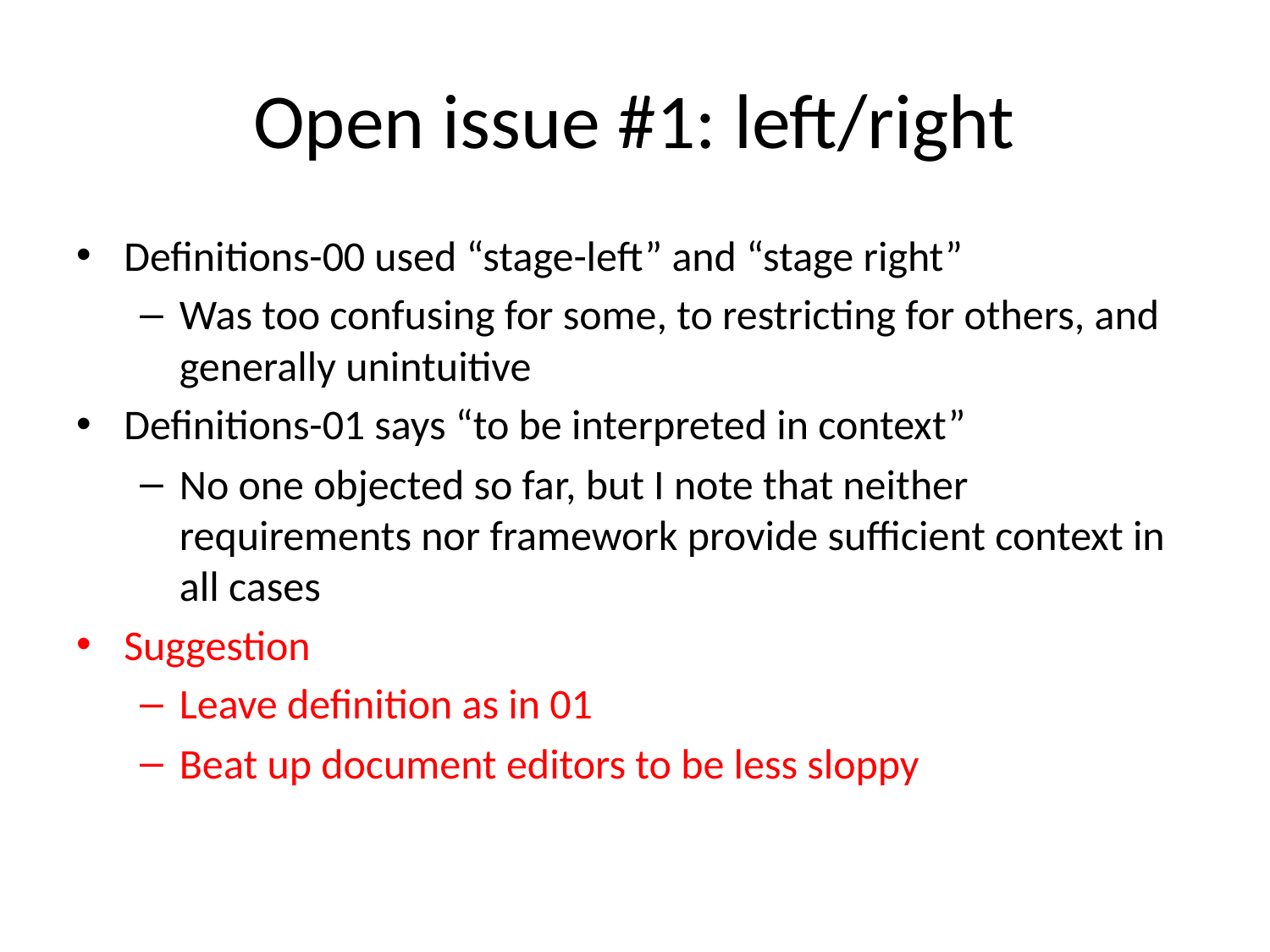

# Open issue #1: left/right
Definitions-00 used “stage-left” and “stage right”
Was too confusing for some, to restricting for others, and generally unintuitive
Definitions-01 says “to be interpreted in context”
No one objected so far, but I note that neither requirements nor framework provide sufficient context in all cases
Suggestion
Leave definition as in 01
Beat up document editors to be less sloppy